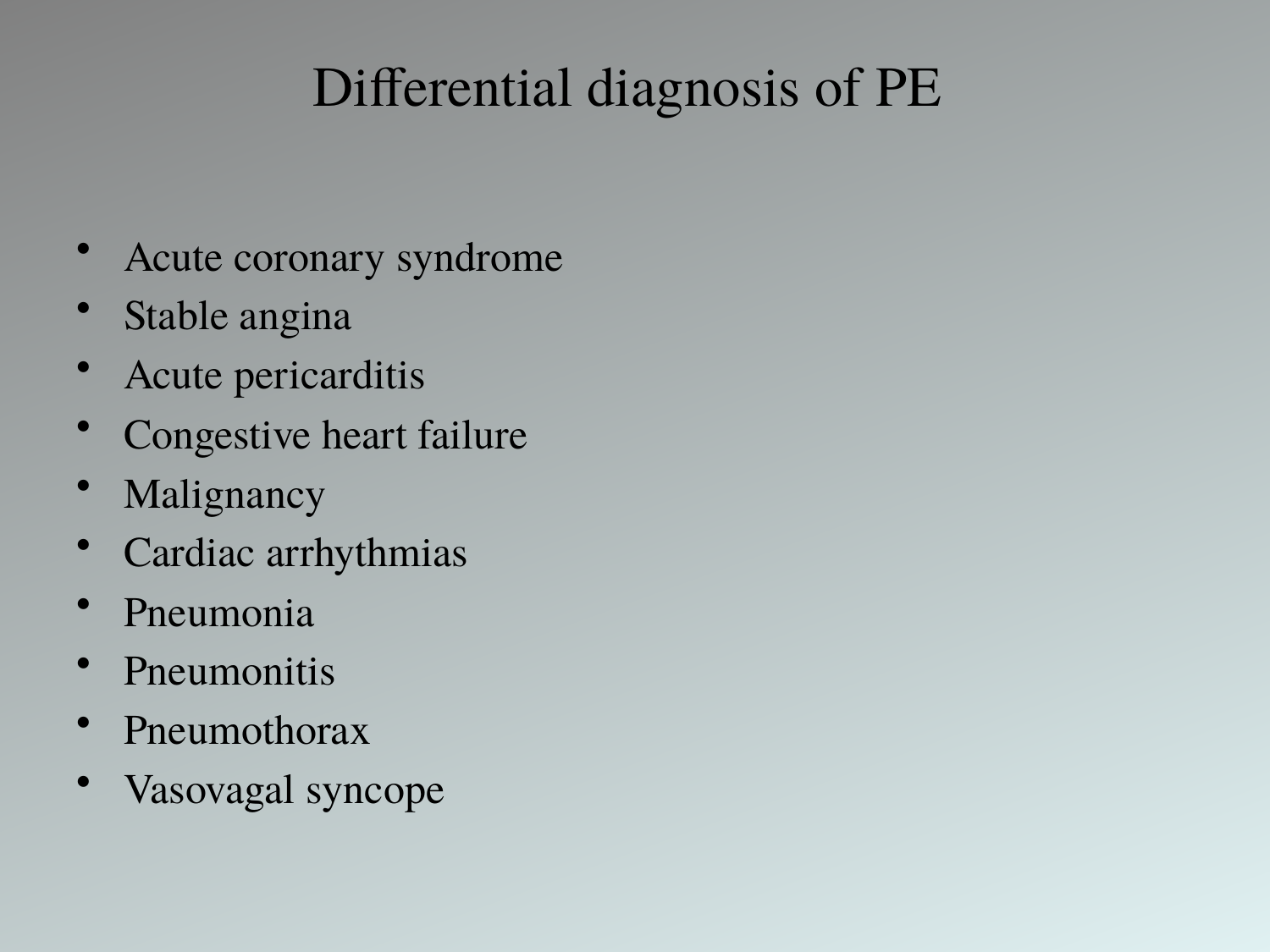

# Differential diagnosis of PE
Acute coronary syndrome
Stable angina
Acute pericarditis
Congestive heart failure
Malignancy
Cardiac arrhythmias
Pneumonia
Pneumonitis
Pneumothorax
Vasovagal syncope